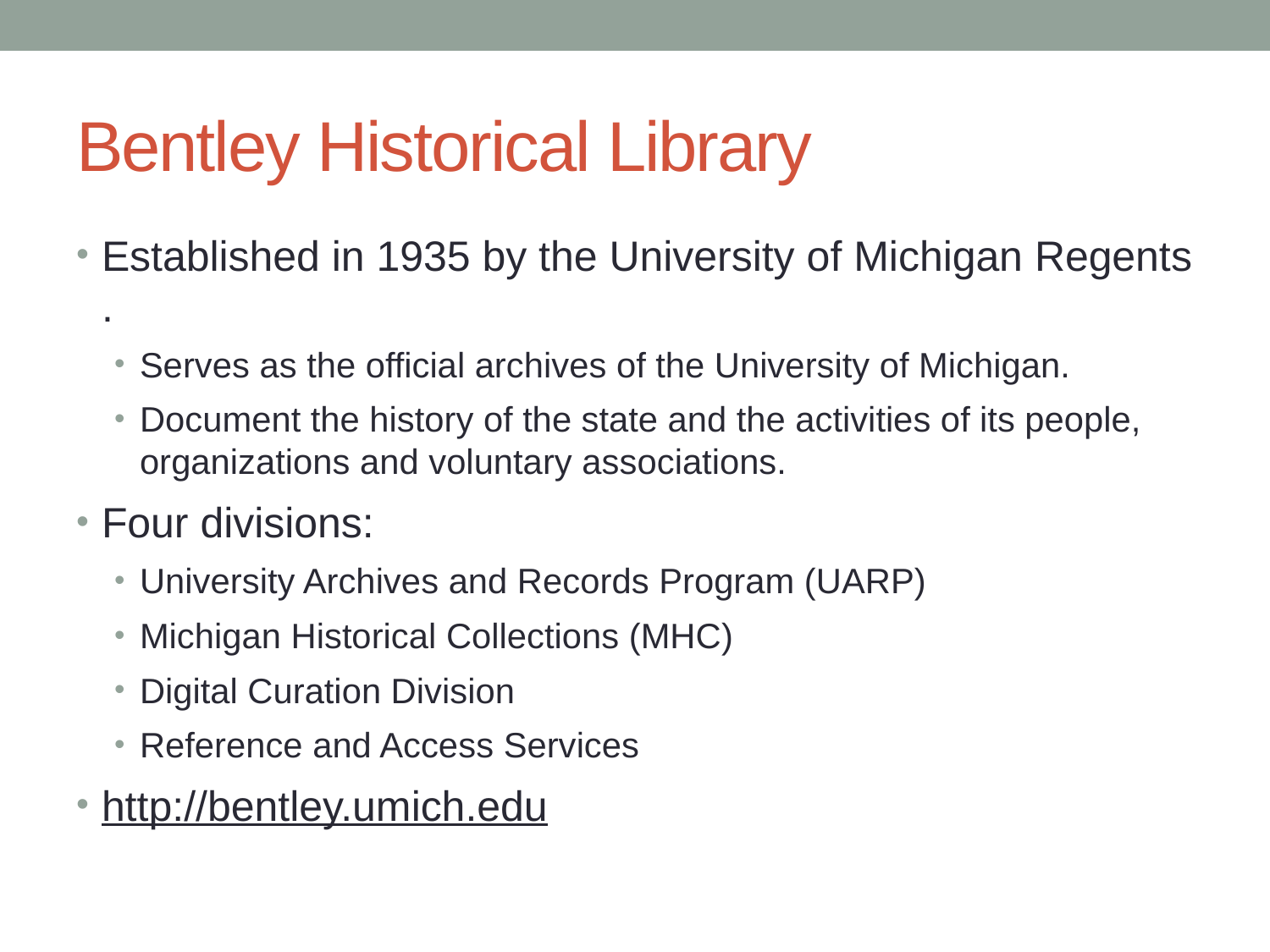

# Bentley Historical Library
Established in 1935 by the University of Michigan Regents .
Serves as the official archives of the University of Michigan.
Document the history of the state and the activities of its people, organizations and voluntary associations.
Four divisions:
University Archives and Records Program (UARP)
Michigan Historical Collections (MHC)
Digital Curation Division
Reference and Access Services
http://bentley.umich.edu